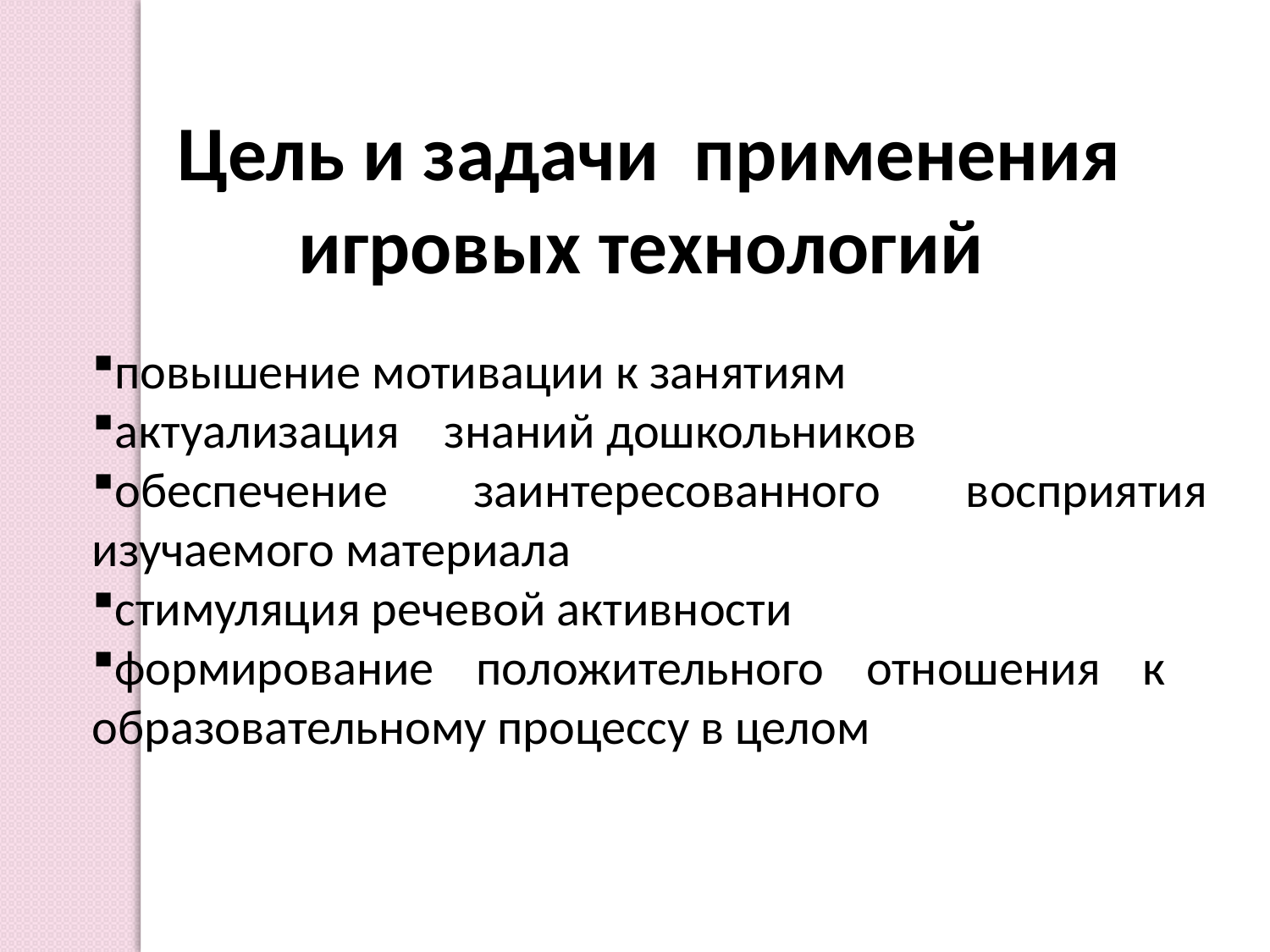

Цель и задачи  применения  игровых технологий

повышение мотивации к занятиям
актуализация    знаний дошкольников
обеспечение заинтересованного восприятия изучаемого материала
стимуляция речевой активности
формирование положительного отношения к  образовательному процессу в целом